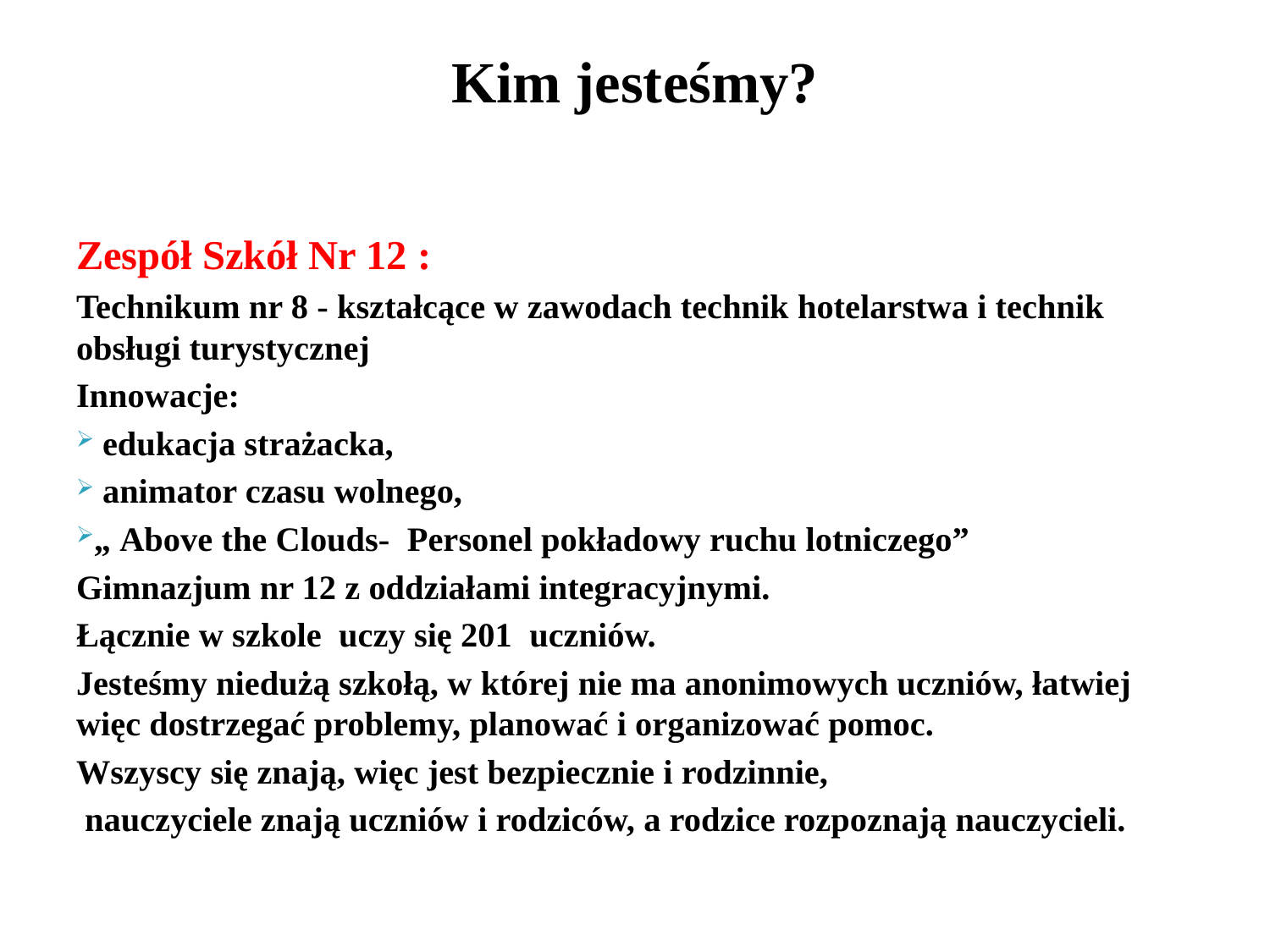

# Kim jesteśmy?
Zespół Szkół Nr 12 :
Technikum nr 8 - kształcące w zawodach technik hotelarstwa i technik obsługi turystycznej
Innowacje:
 edukacja strażacka,
 animator czasu wolnego,
„ Above the Clouds-  Personel pokładowy ruchu lotniczego”
Gimnazjum nr 12 z oddziałami integracyjnymi.
Łącznie w szkole  uczy się 201  uczniów.
Jesteśmy niedużą szkołą, w której nie ma anonimowych uczniów, łatwiej więc dostrzegać problemy, planować i organizować pomoc.
Wszyscy się znają, więc jest bezpiecznie i rodzinnie,
 nauczyciele znają uczniów i rodziców, a rodzice rozpoznają nauczycieli.